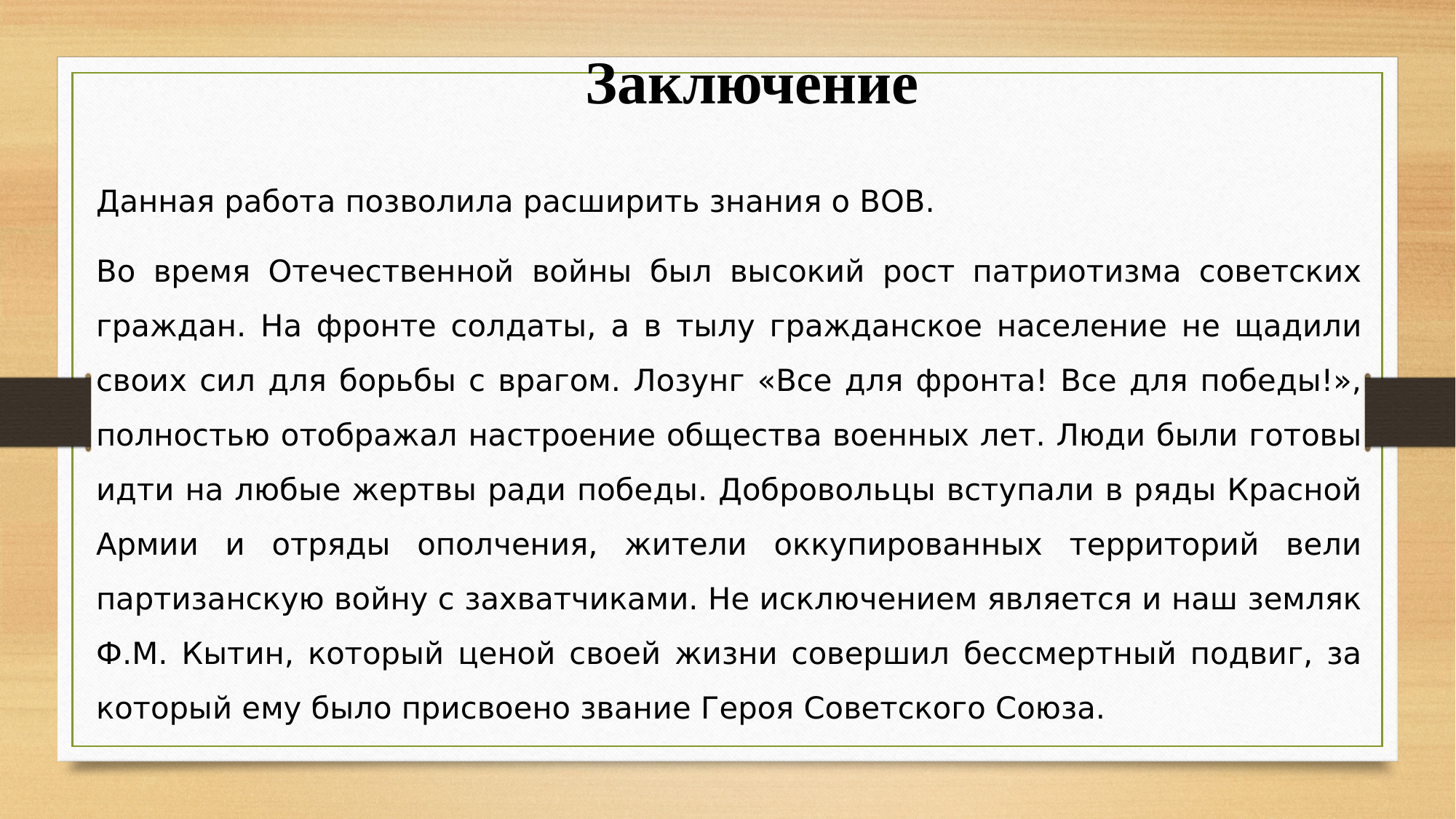

Заключение
Данная работа позволила расширить знания о ВОВ.
Во время Отечественной войны был высокий рост патриотизма советских граждан. На фронте солдаты, а в тылу гражданское население не щадили своих сил для борьбы с врагом. Лозунг «Все для фронта! Все для победы!», полностью отображал настроение общества военных лет. Люди были готовы идти на любые жертвы ради победы. Добровольцы вступали в ряды Красной Армии и отряды ополчения, жители оккупированных территорий вели партизанскую войну с захватчиками. Не исключением является и наш земляк Ф.М. Кытин, который ценой своей жизни совершил бессмертный подвиг, за который ему было присвоено звание Героя Советского Союза.